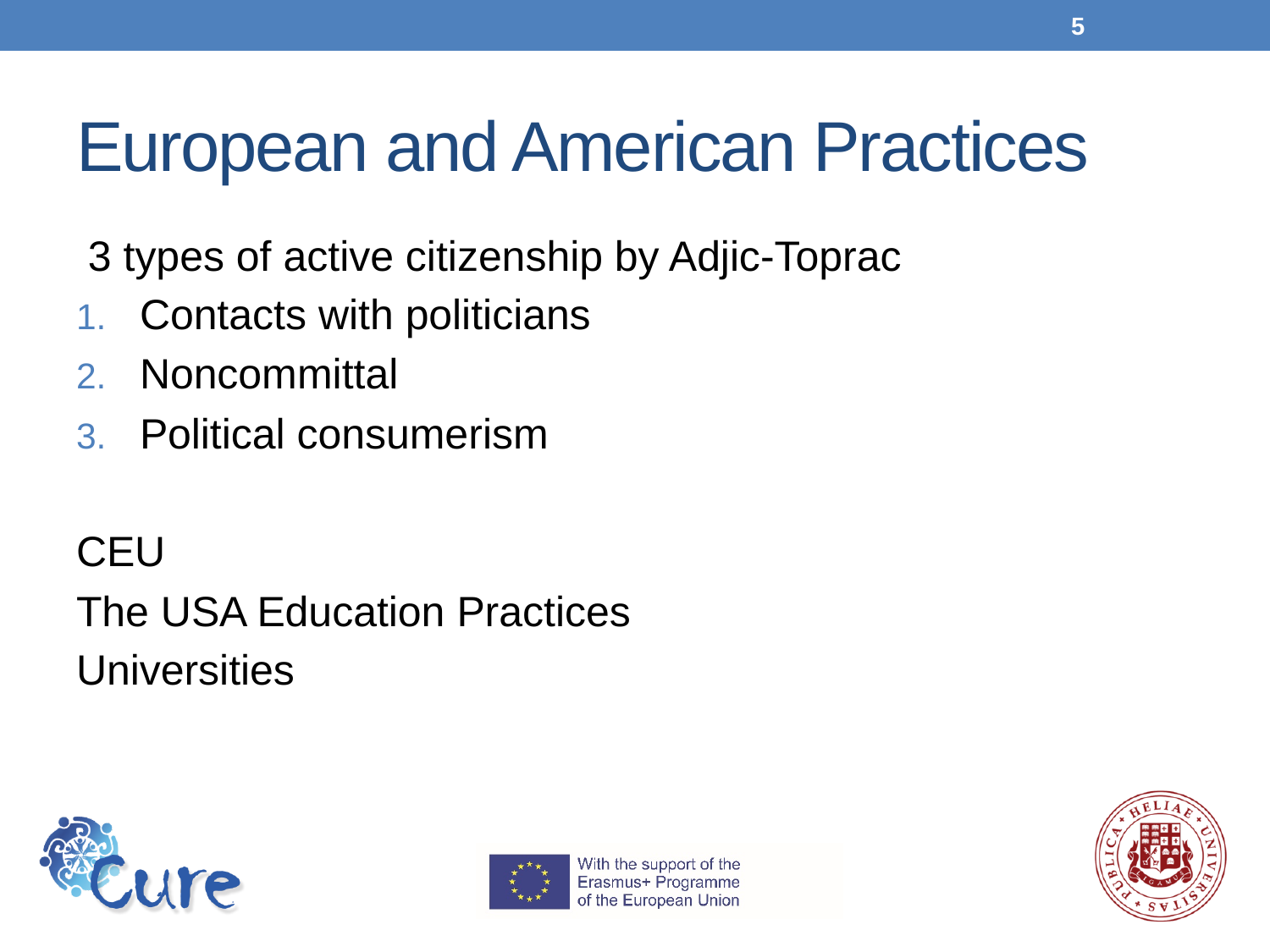

5
# European and American Practices
 3 types of active citizenship by Adjic-Toprac
Contacts with politicians
Noncommittal
Political consumerism

CEU
The USA Education Practices
Universities